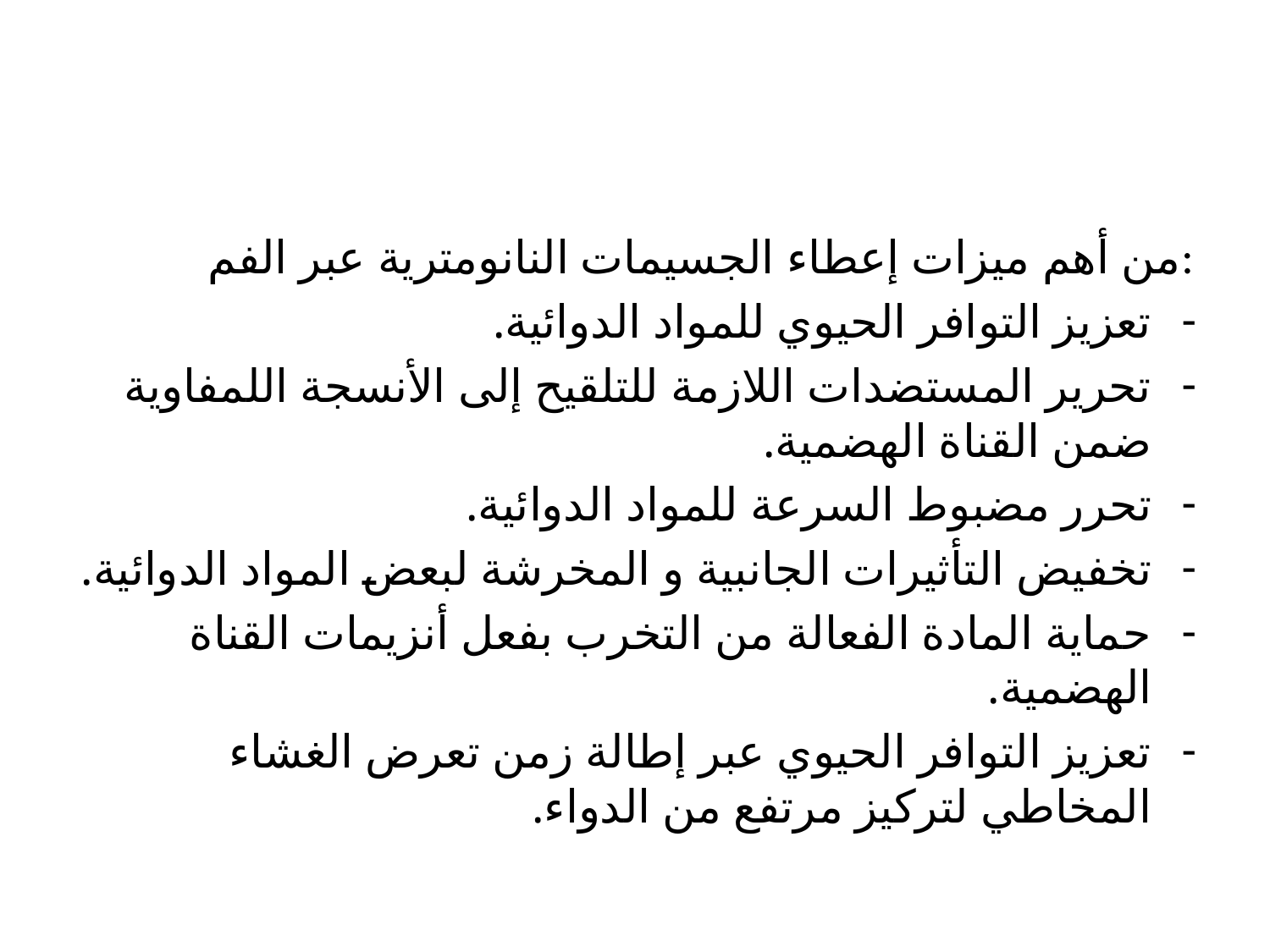

#
من أهم ميزات إعطاء الجسيمات النانومترية عبر الفم:
تعزيز التوافر الحيوي للمواد الدوائية.
تحرير المستضدات اللازمة للتلقيح إلى الأنسجة اللمفاوية ضمن القناة الهضمية.
تحرر مضبوط السرعة للمواد الدوائية.
تخفيض التأثيرات الجانبية و المخرشة لبعض المواد الدوائية.
حماية المادة الفعالة من التخرب بفعل أنزيمات القناة الهضمية.
تعزيز التوافر الحيوي عبر إطالة زمن تعرض الغشاء المخاطي لتركيز مرتفع من الدواء.